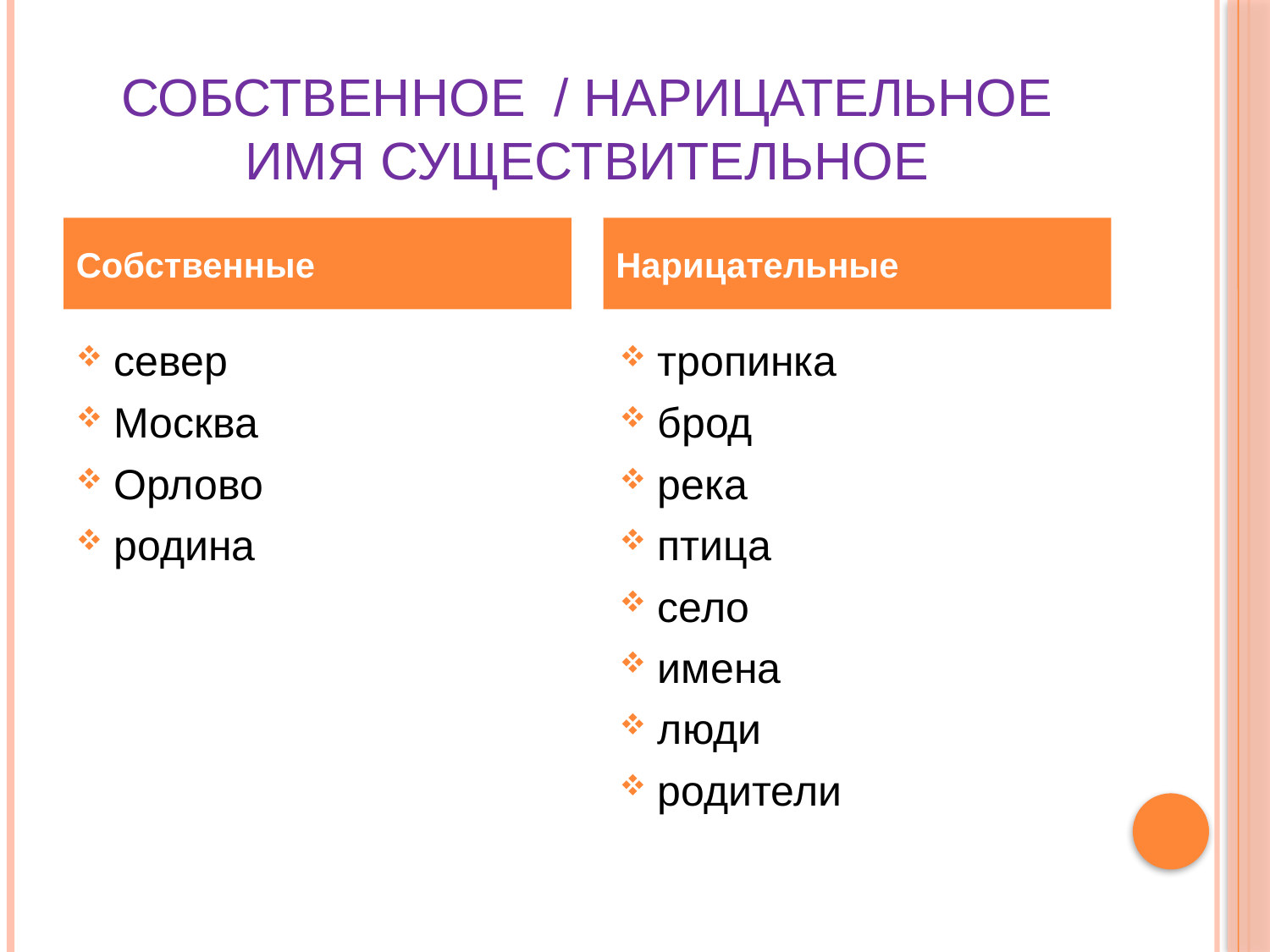

# Собственное  / нарицательное имя существительное
Собственные
Нарицательные
север
Москва
Орлово
родина
тропинка
брод
река
птица
село
имена
люди
родители